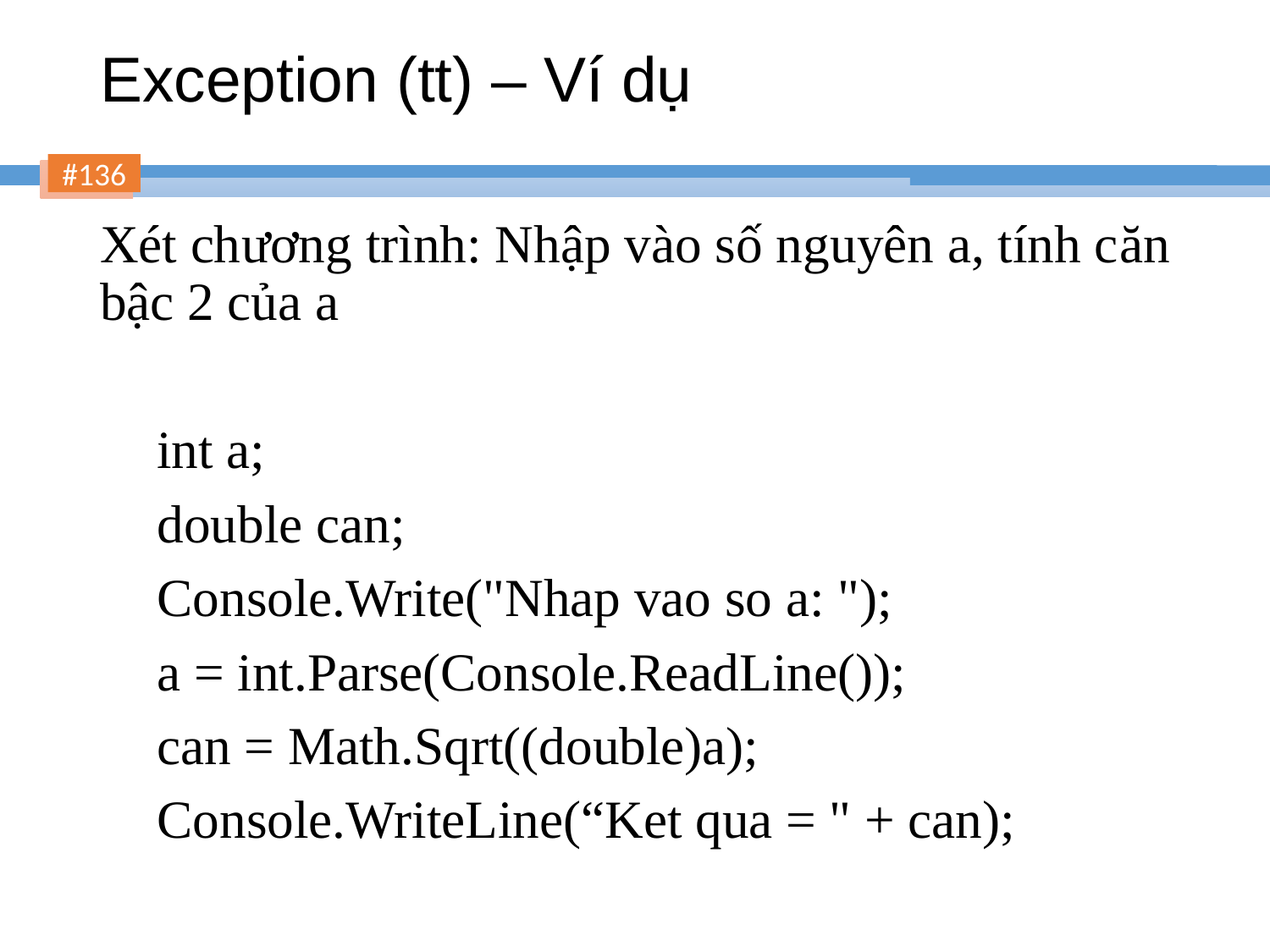

# Exception (tt) – Ví dụ
Xét chương trình: Nhập vào số nguyên a, tính căn bậc 2 của a

int a;
double can;
Console.Write("Nhap vao so a: ");
a = int.Parse(Console.ReadLine());
can = Math.Sqrt((double)a);
Console.WriteLine(“Ket qua = " + can);

136